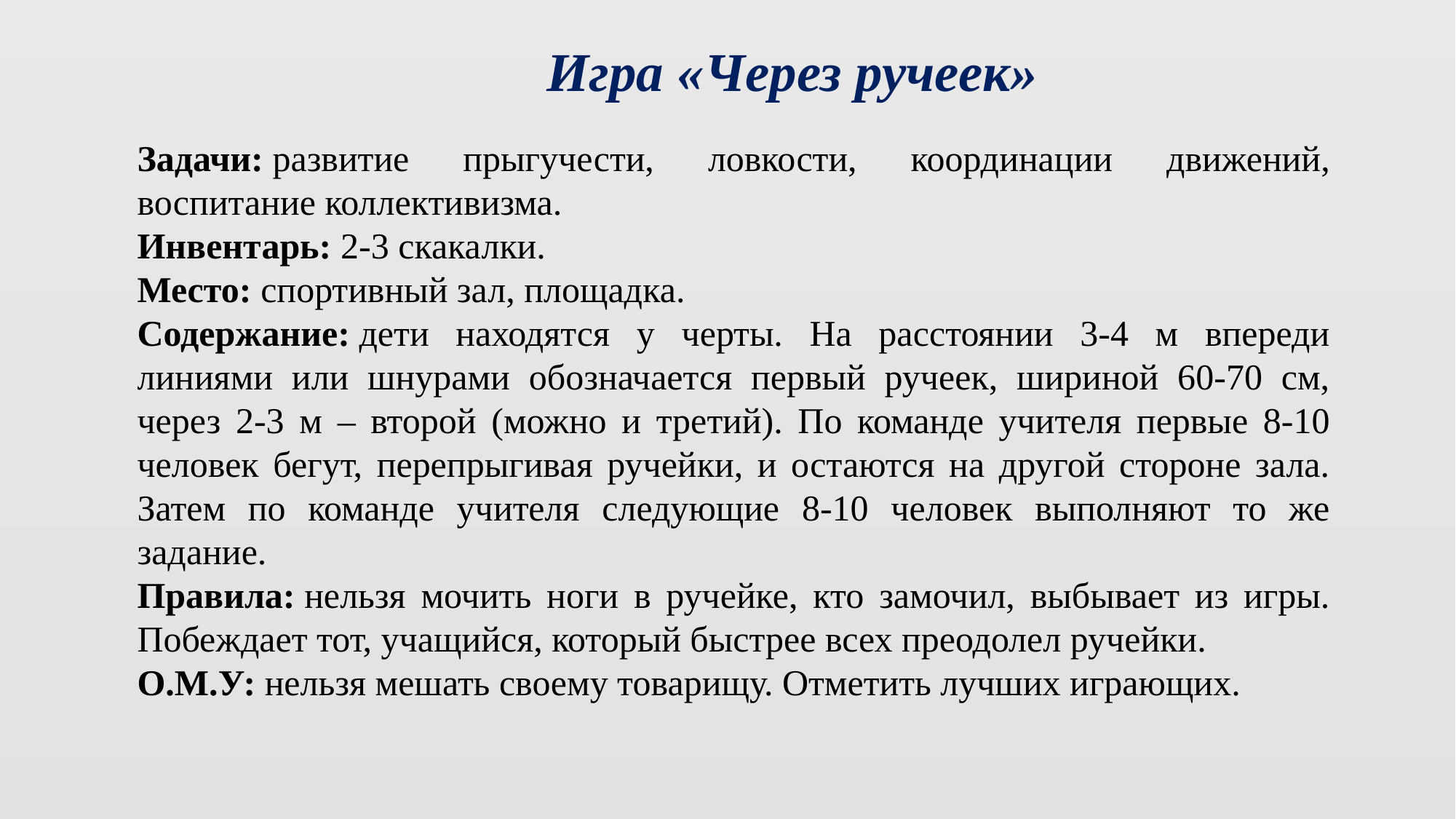

Игра «Через ручеек»
Задачи: развитие прыгучести, ловкости, координации движений, воспитание коллективизма.
Инвентарь: 2-3 скакалки.
Место: спортивный зал, площадка.
Содержание: дети находятся у черты. На расстоянии 3-4 м впереди линиями или шнурами обозначается первый ручеек, шириной 60-70 см, через 2-3 м – второй (можно и третий). По команде учителя первые 8-10 человек бегут, перепрыгивая ручейки, и остаются на другой стороне зала. Затем по команде учителя следующие 8-10 человек выполняют то же задание.
Правила: нельзя мочить ноги в ручейке, кто замочил, выбывает из игры. Побеждает тот, учащийся, который быстрее всех преодолел ручейки.
О.М.У: нельзя мешать своему товарищу. Отметить лучших играющих.